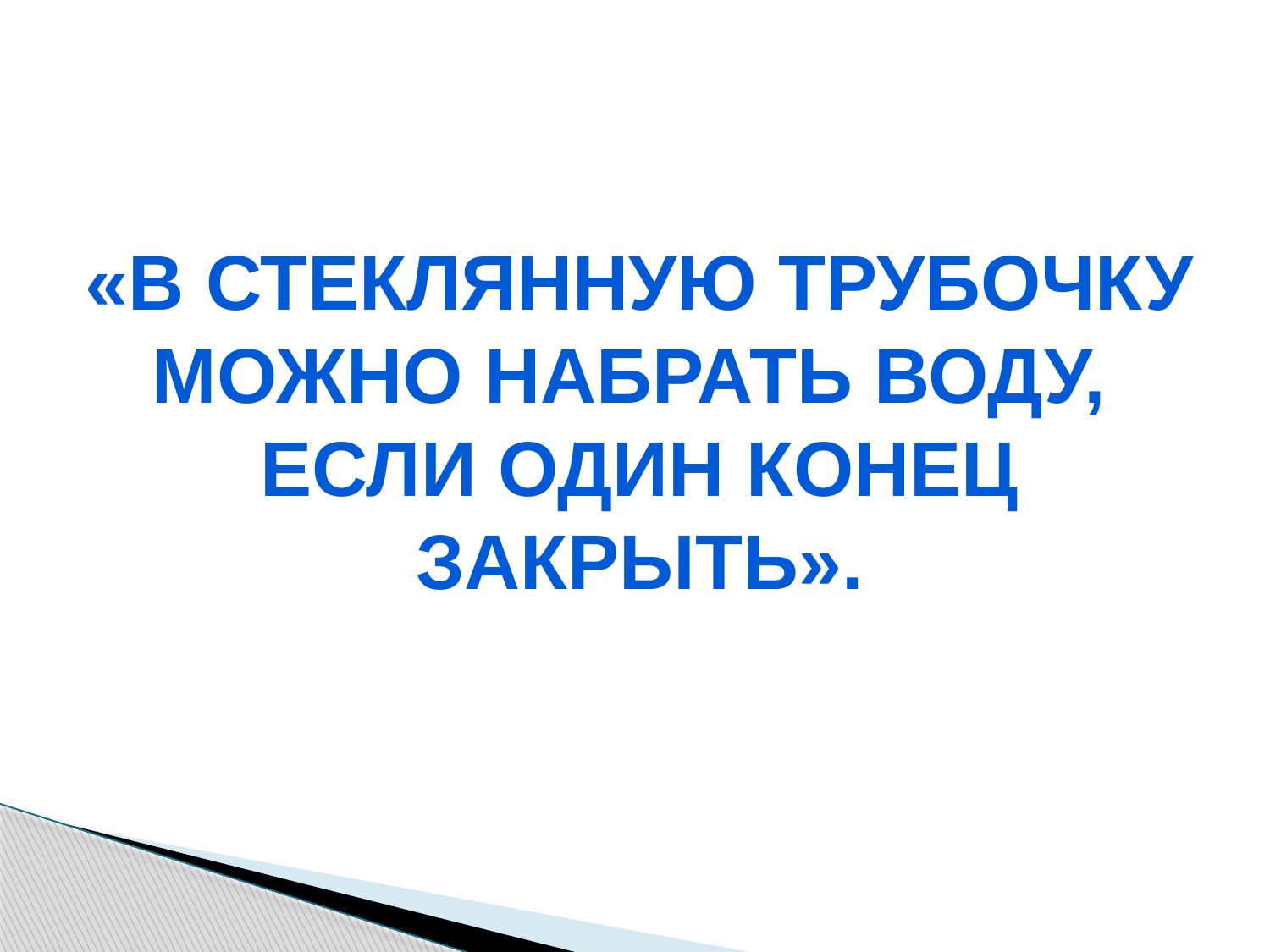

«В стеклянную трубочку можно набрать воду,
если один конец закрыть».